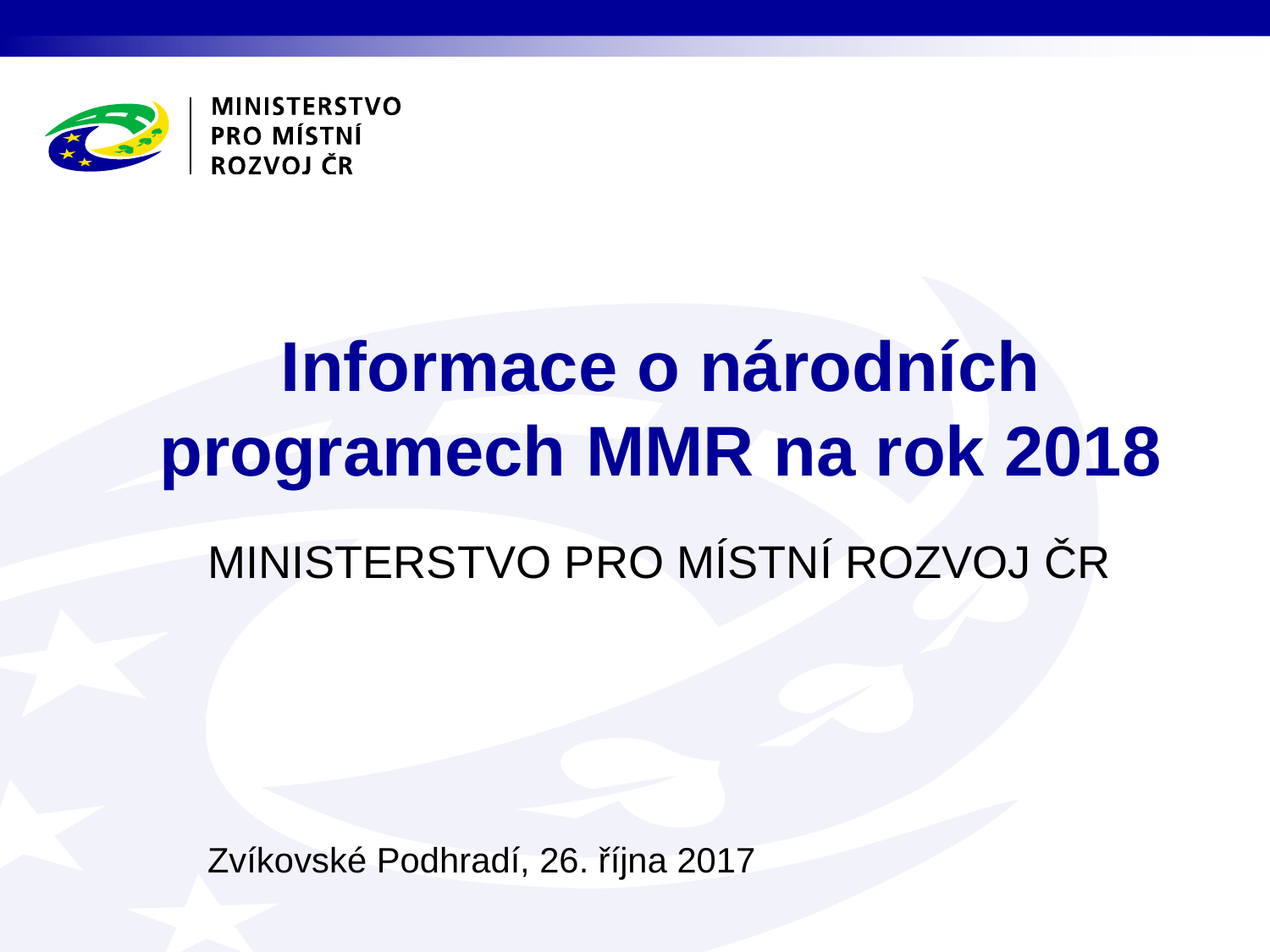

# Informace o národních programech MMR na rok 2018
Zvíkovské Podhradí, 26. října 2017